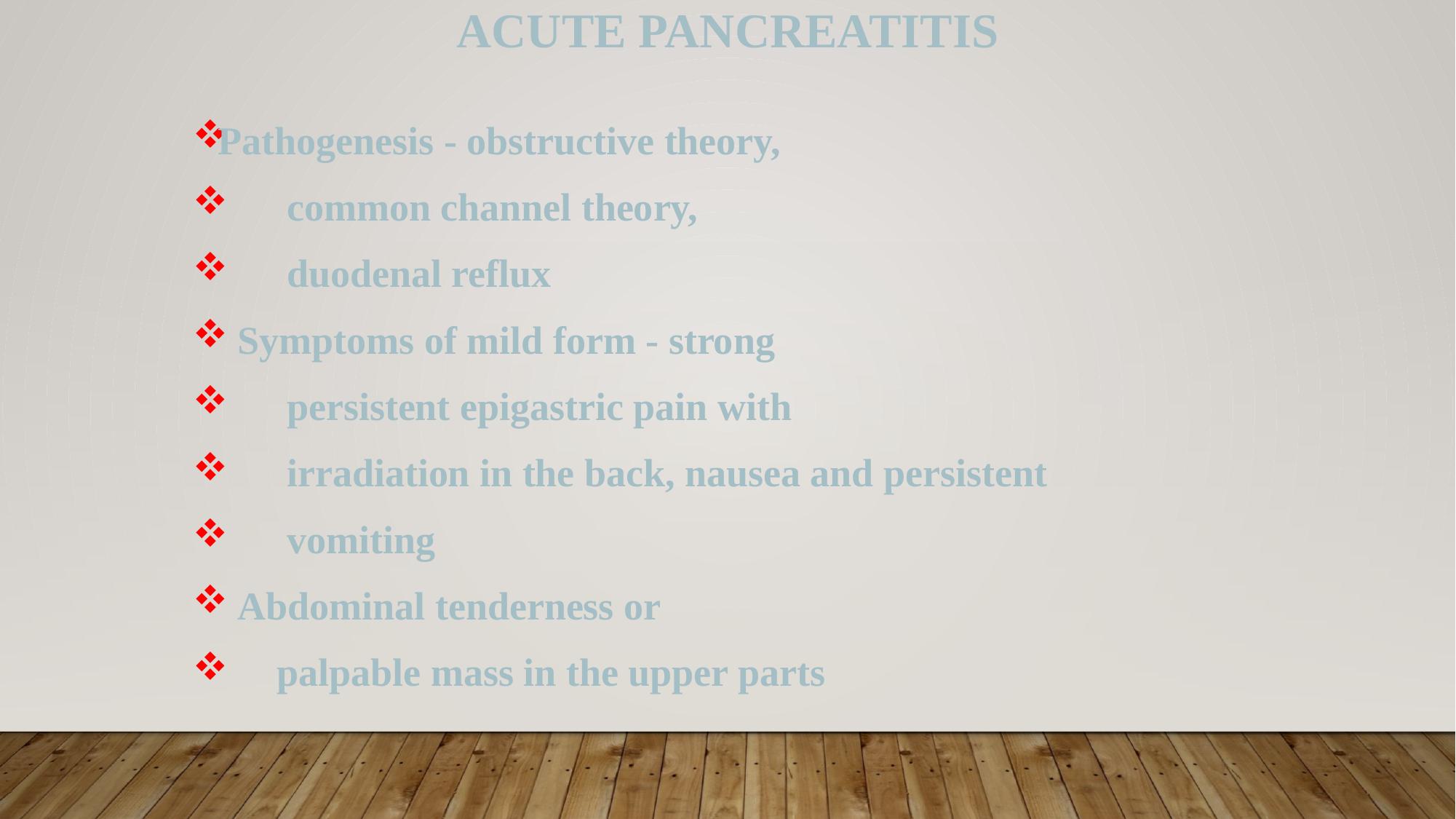

Acute pancreatitis
Pathogenesis - obstructive theory,
       common channel theory,
       duodenal reflux
  Symptoms of mild form - strong
       persistent epigastric pain with
       irradiation in the back, nausea and persistent
       vomiting
  Abdominal tenderness or
      palpable mass in the upper parts